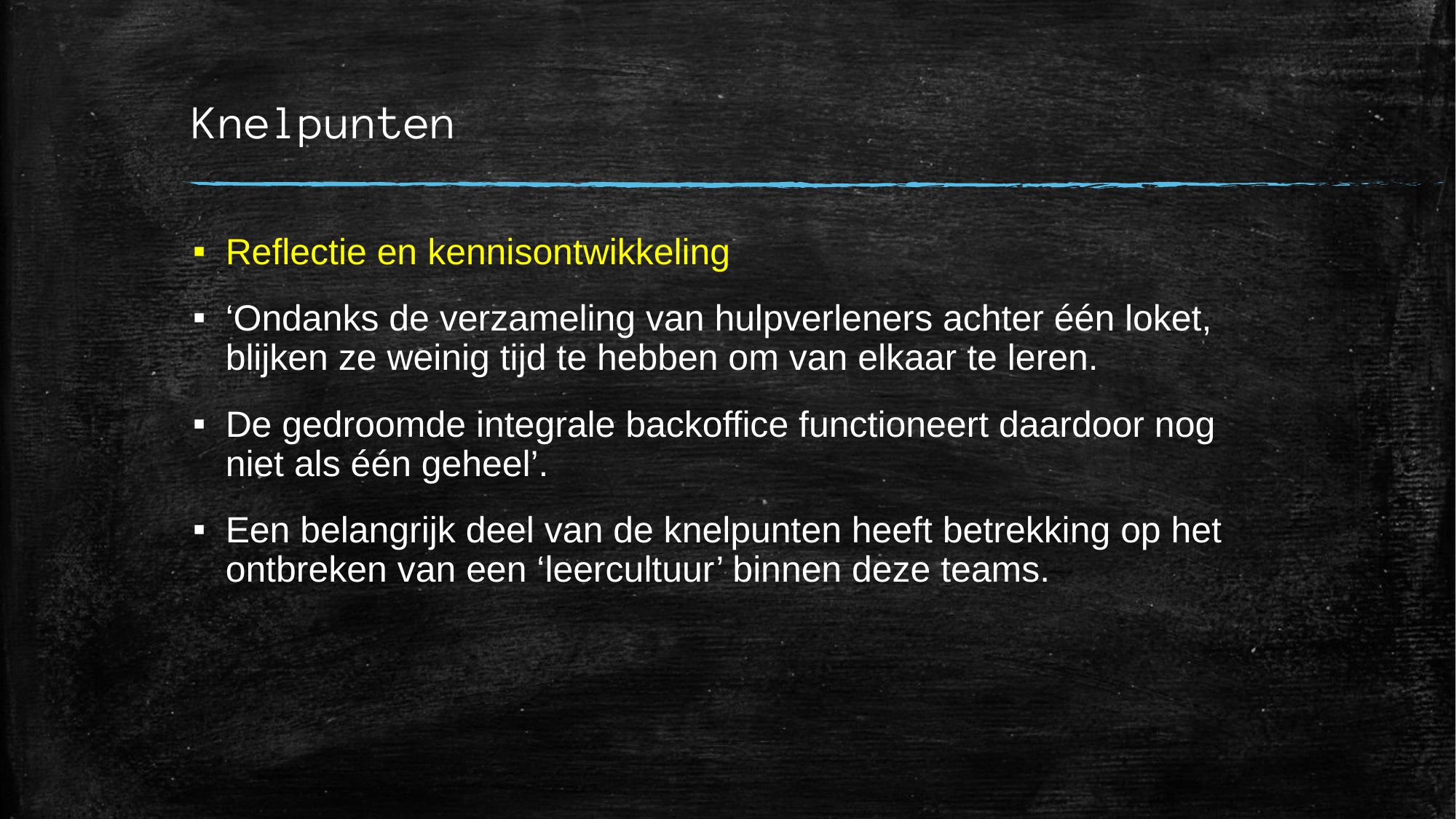

# Knelpunten
Reflectie en kennisontwikkeling
‘Ondanks de verzameling van hulpverleners achter één loket, blijken ze weinig tijd te hebben om van elkaar te leren.
De gedroomde integrale backoffice functioneert daardoor nog niet als één geheel’.
Een belangrijk deel van de knelpunten heeft betrekking op het ontbreken van een ‘leercultuur’ binnen deze teams.